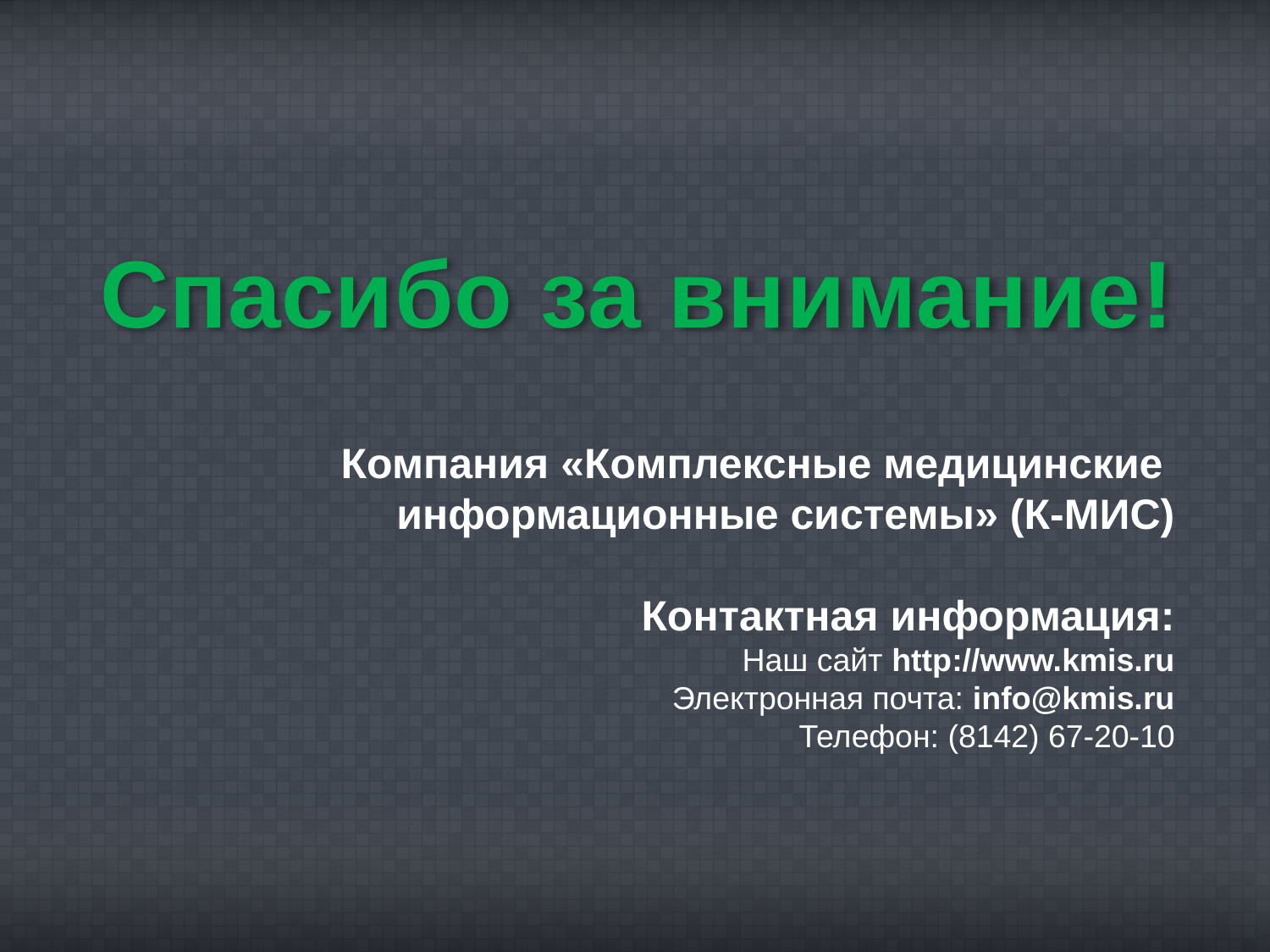

Спасибо за внимание!
Компания «Комплексные медицинские
информационные системы» (К-МИС)

Контактная информация:
Наш сайт http://www.kmis.ru
Электронная почта: info@kmis.ru
Телефон: (8142) 67-20-10